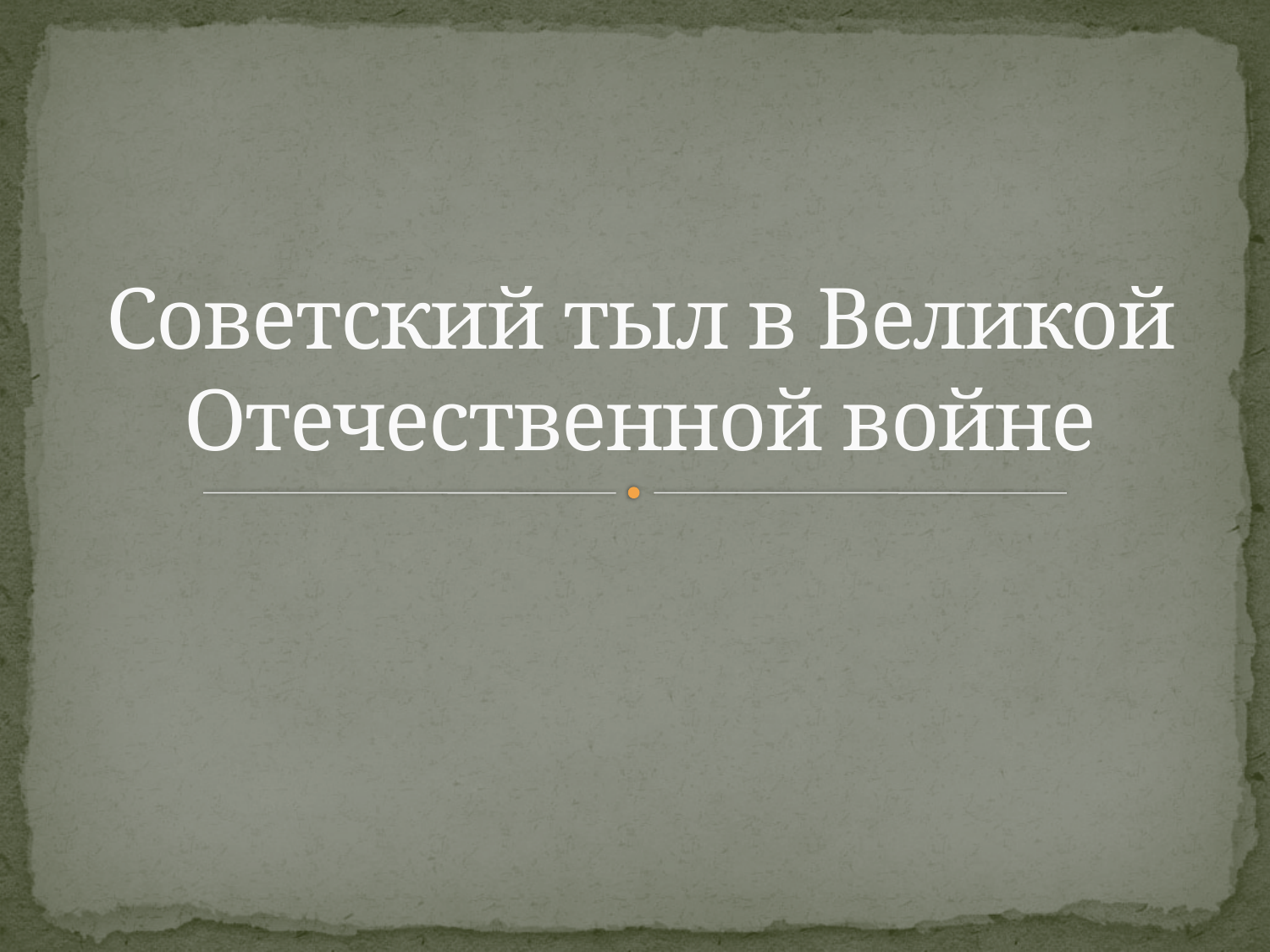

# Советский тыл в Великой Отечественной войне